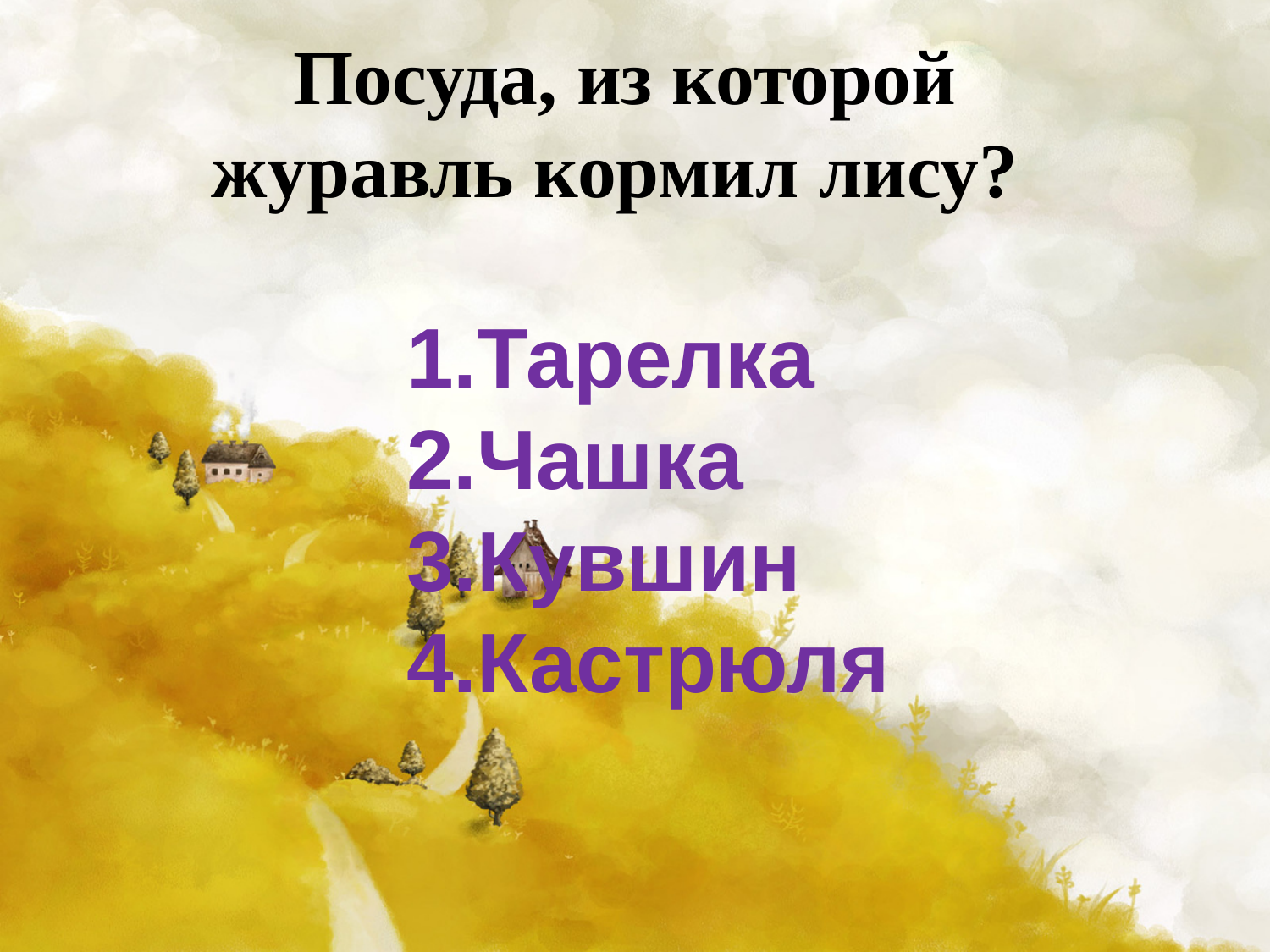

Посуда, из которой журавль кормил лису?
Тарелка
Чашка
Кувшин
Кастрюля